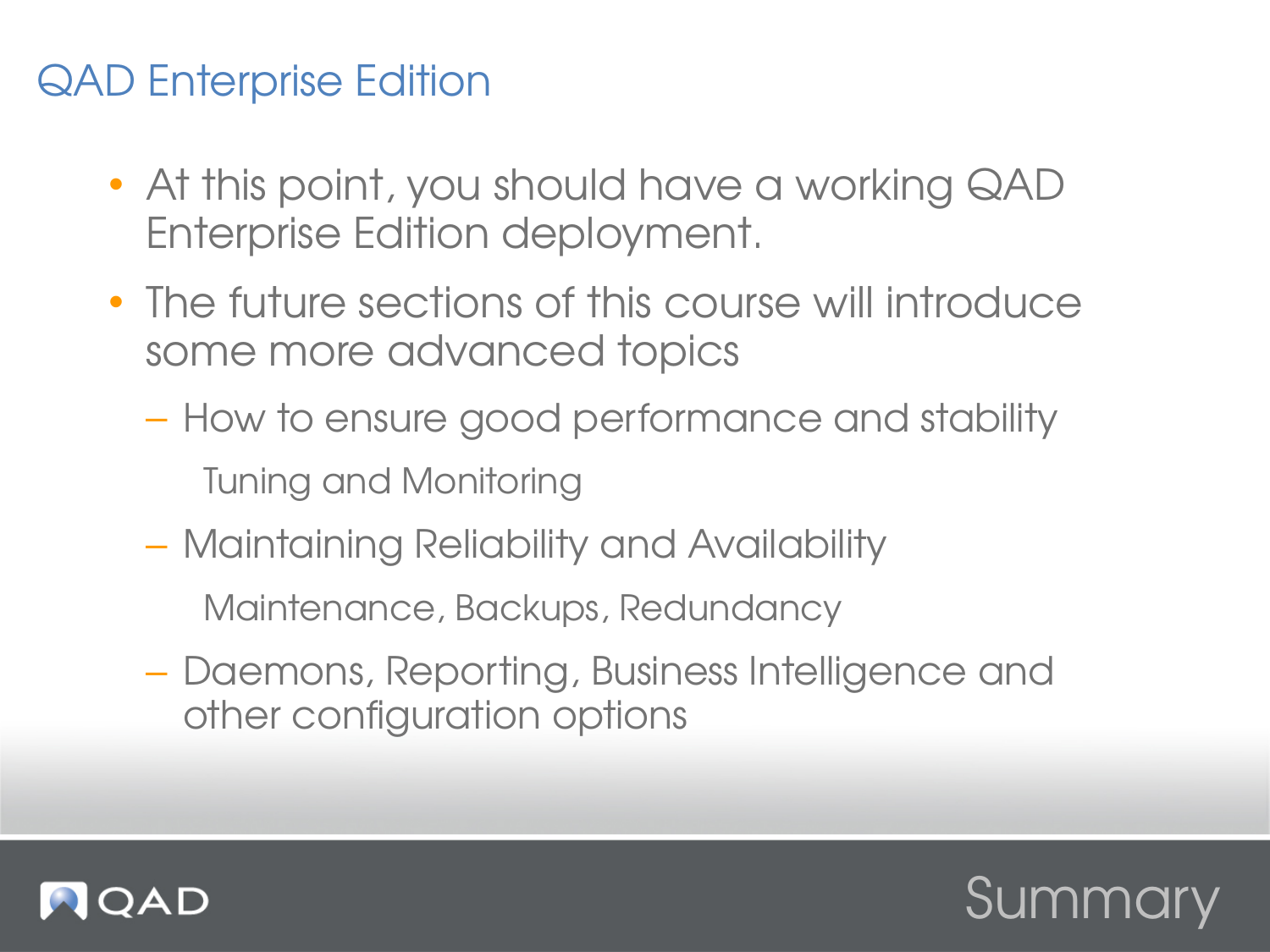

QAD Enterprise Edition
At this point, you should have a working QAD Enterprise Edition deployment.
The future sections of this course will introduce some more advanced topics
How to ensure good performance and stability
Tuning and Monitoring
Maintaining Reliability and Availability
Maintenance, Backups, Redundancy
Daemons, Reporting, Business Intelligence and other configuration options

# Summary